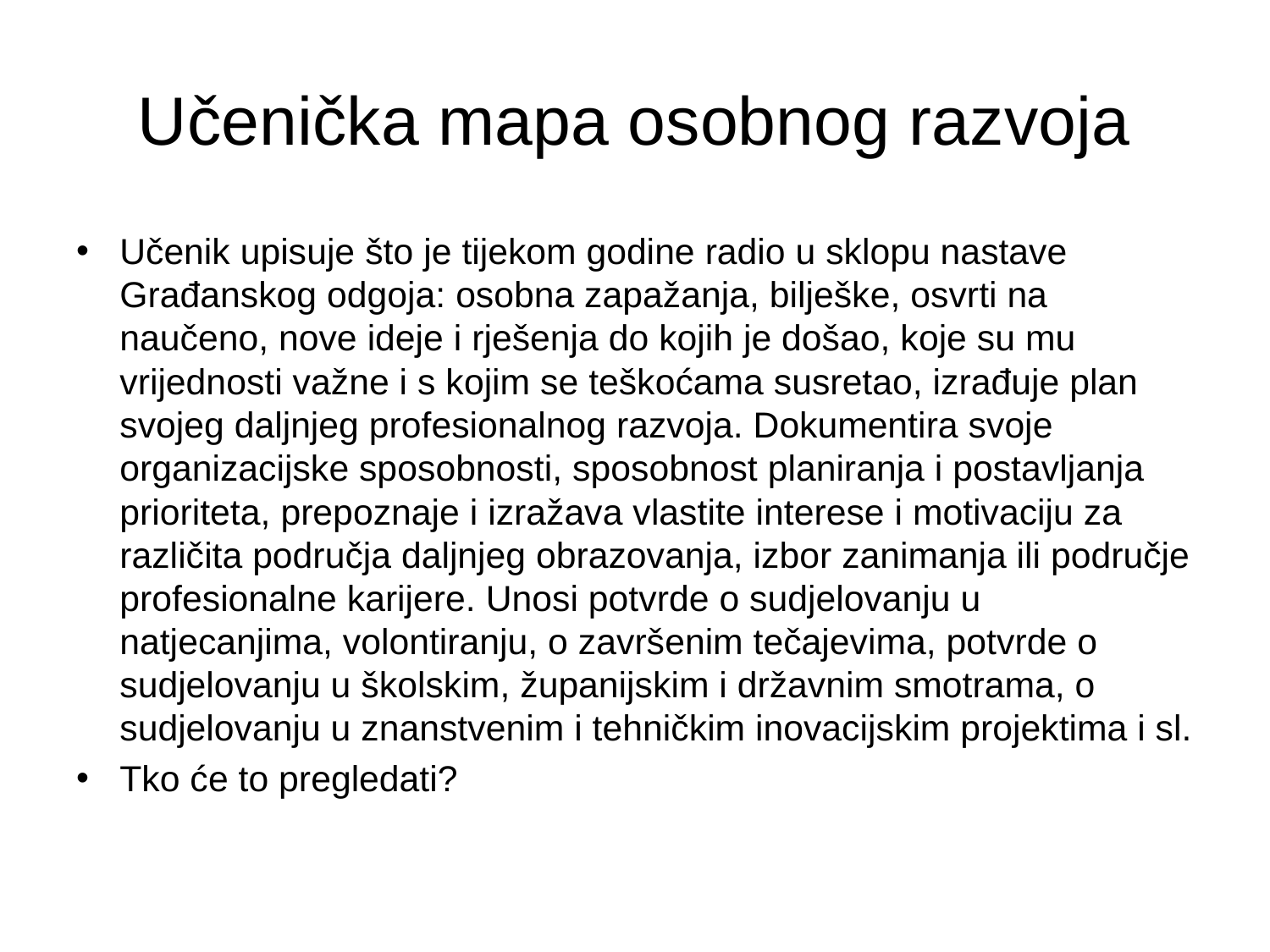

# Učenička mapa osobnog razvoja
Učenik upisuje što je tijekom godine radio u sklopu nastave Građanskog odgoja: osobna zapažanja, bilješke, osvrti na naučeno, nove ideje i rješenja do kojih je došao, koje su mu vrijednosti važne i s kojim se teškoćama susretao, izrađuje plan svojeg daljnjeg profesionalnog razvoja. Dokumentira svoje organizacijske sposobnosti, sposobnost planiranja i postavljanja prioriteta, prepoznaje i izražava vlastite interese i motivaciju za različita područja daljnjeg obrazovanja, izbor zanimanja ili područje profesionalne karijere. Unosi potvrde o sudjelovanju u natjecanjima, volontiranju, o završenim tečajevima, potvrde o sudjelovanju u školskim, županijskim i državnim smotrama, o sudjelovanju u znanstvenim i tehničkim inovacijskim projektima i sl.
Tko će to pregledati?